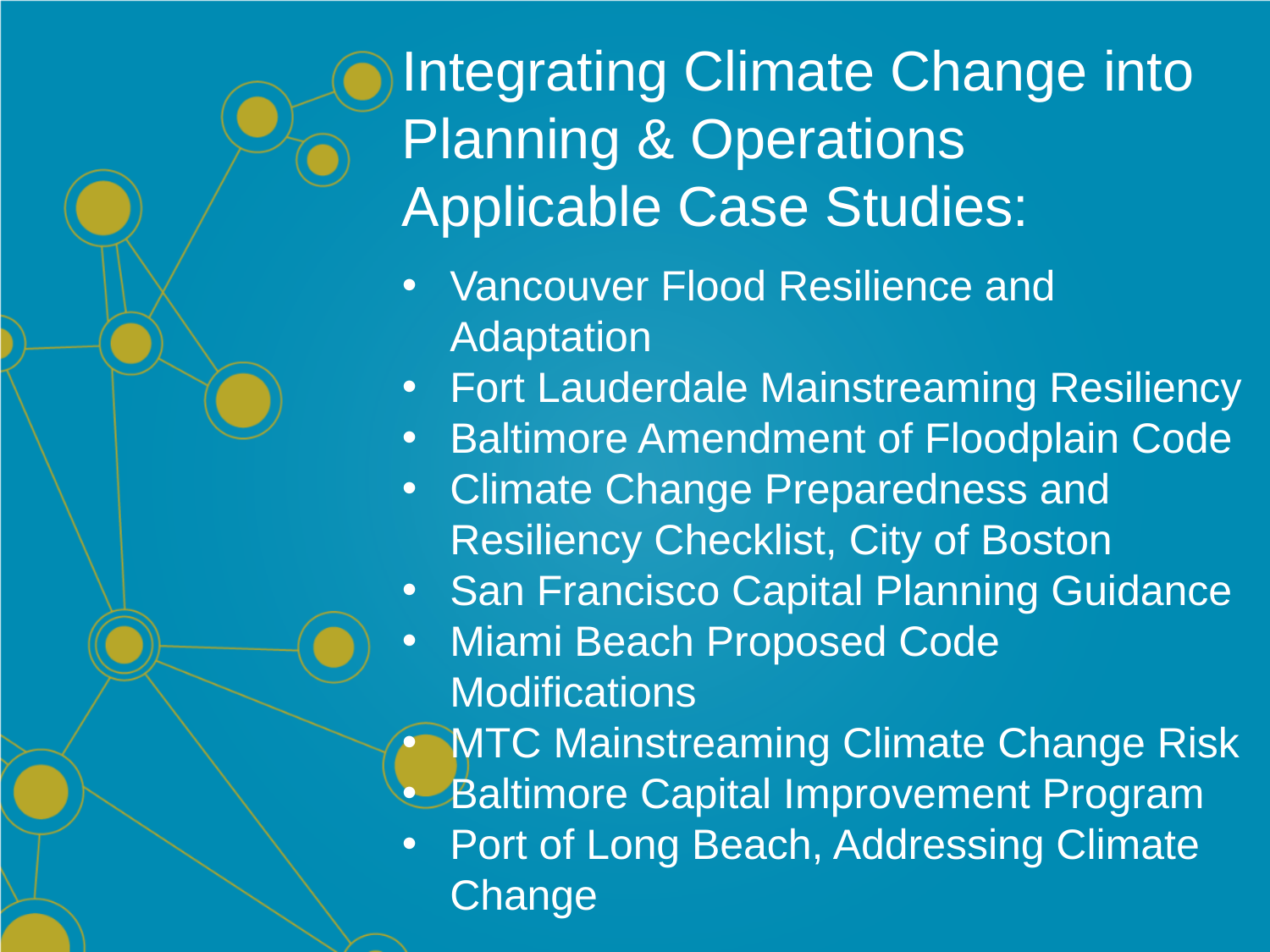

Integrating Climate Change into Planning & Operations
Applicable Case Studies:
Vancouver Flood Resilience and Adaptation
Fort Lauderdale Mainstreaming Resiliency
Baltimore Amendment of Floodplain Code
Climate Change Preparedness and Resiliency Checklist, City of Boston
San Francisco Capital Planning Guidance
Miami Beach Proposed Code Modifications
MTC Mainstreaming Climate Change Risk
Baltimore Capital Improvement Program
Port of Long Beach, Addressing Climate Change